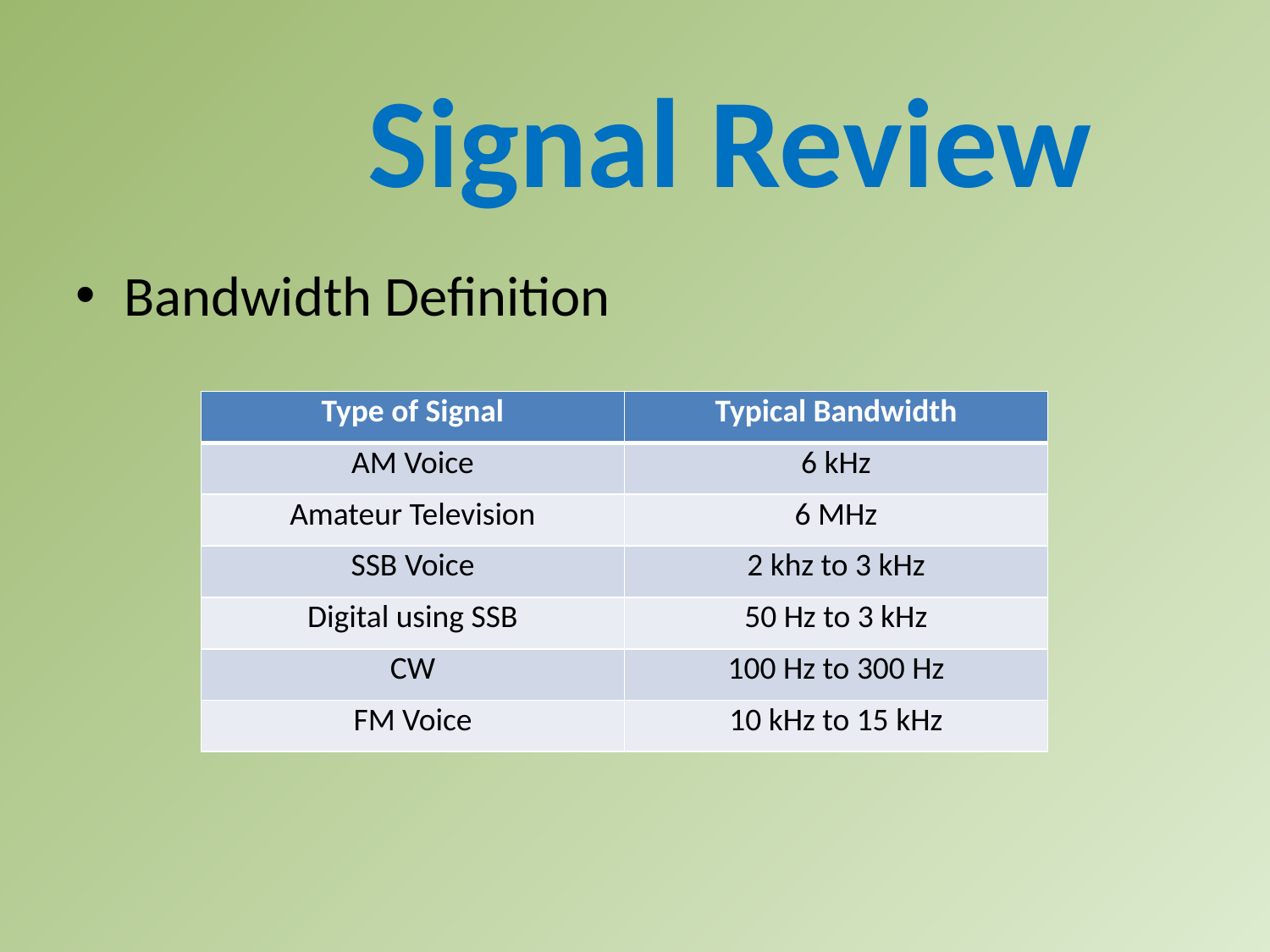

Signal Review
Bandwidth Definition
| Type of Signal | Typical Bandwidth |
| --- | --- |
| AM Voice | 6 kHz |
| Amateur Television | 6 MHz |
| SSB Voice | 2 khz to 3 kHz |
| Digital using SSB | 50 Hz to 3 kHz |
| CW | 100 Hz to 300 Hz |
| FM Voice | 10 kHz to 15 kHz |